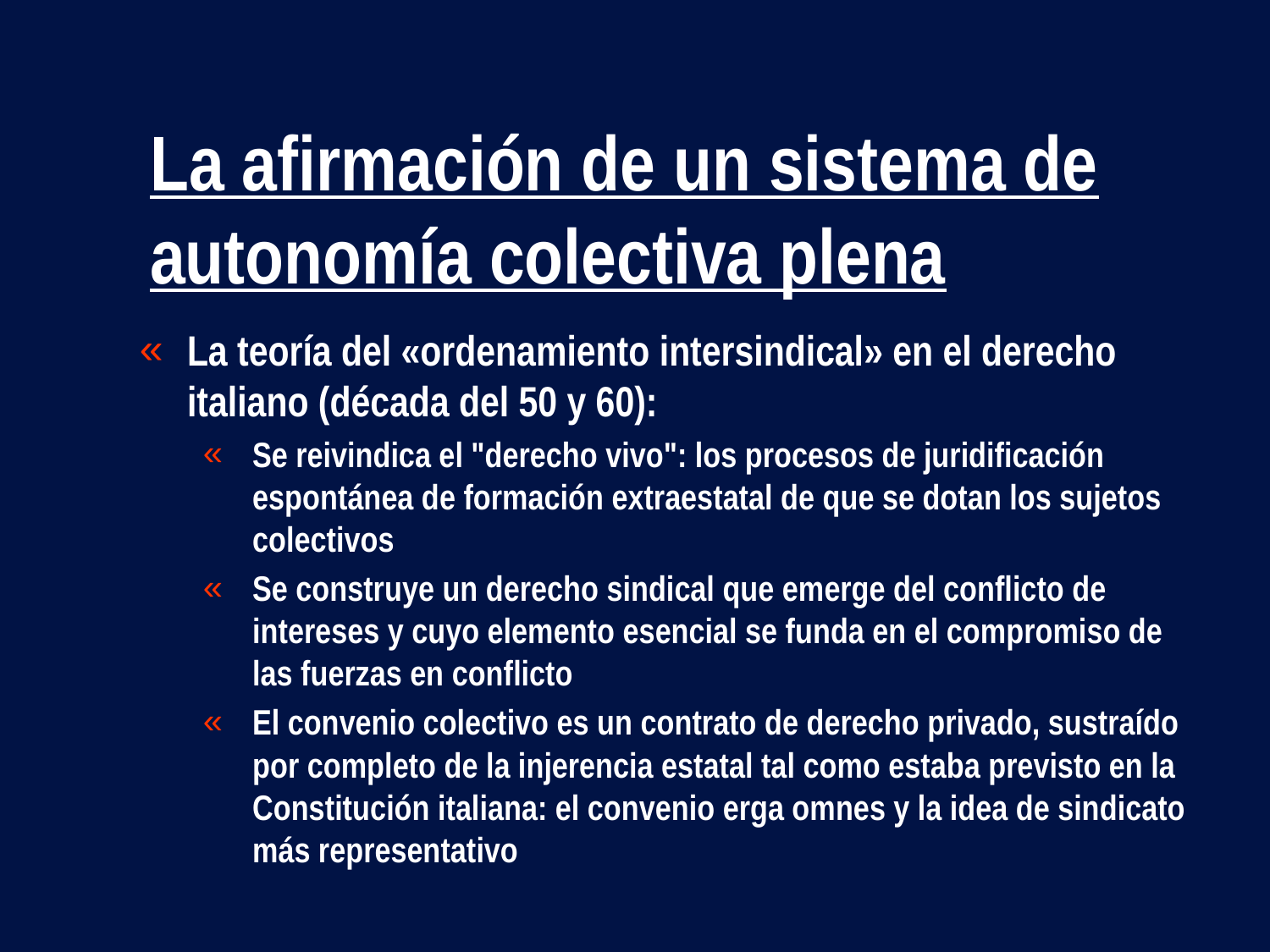

# La afirmación de un sistema de autonomía colectiva plena
La teoría del «ordenamiento intersindical» en el derecho italiano (década del 50 y 60):
Se reivindica el "derecho vivo": los procesos de juridificación espontánea de formación extraestatal de que se dotan los sujetos colectivos
Se construye un derecho sindical que emerge del conflicto de intereses y cuyo elemento esencial se funda en el compromiso de las fuerzas en conflicto
El convenio colectivo es un contrato de derecho privado, sustraído por completo de la injerencia estatal tal como estaba previsto en la Constitución italiana: el convenio erga omnes y la idea de sindicato más representativo